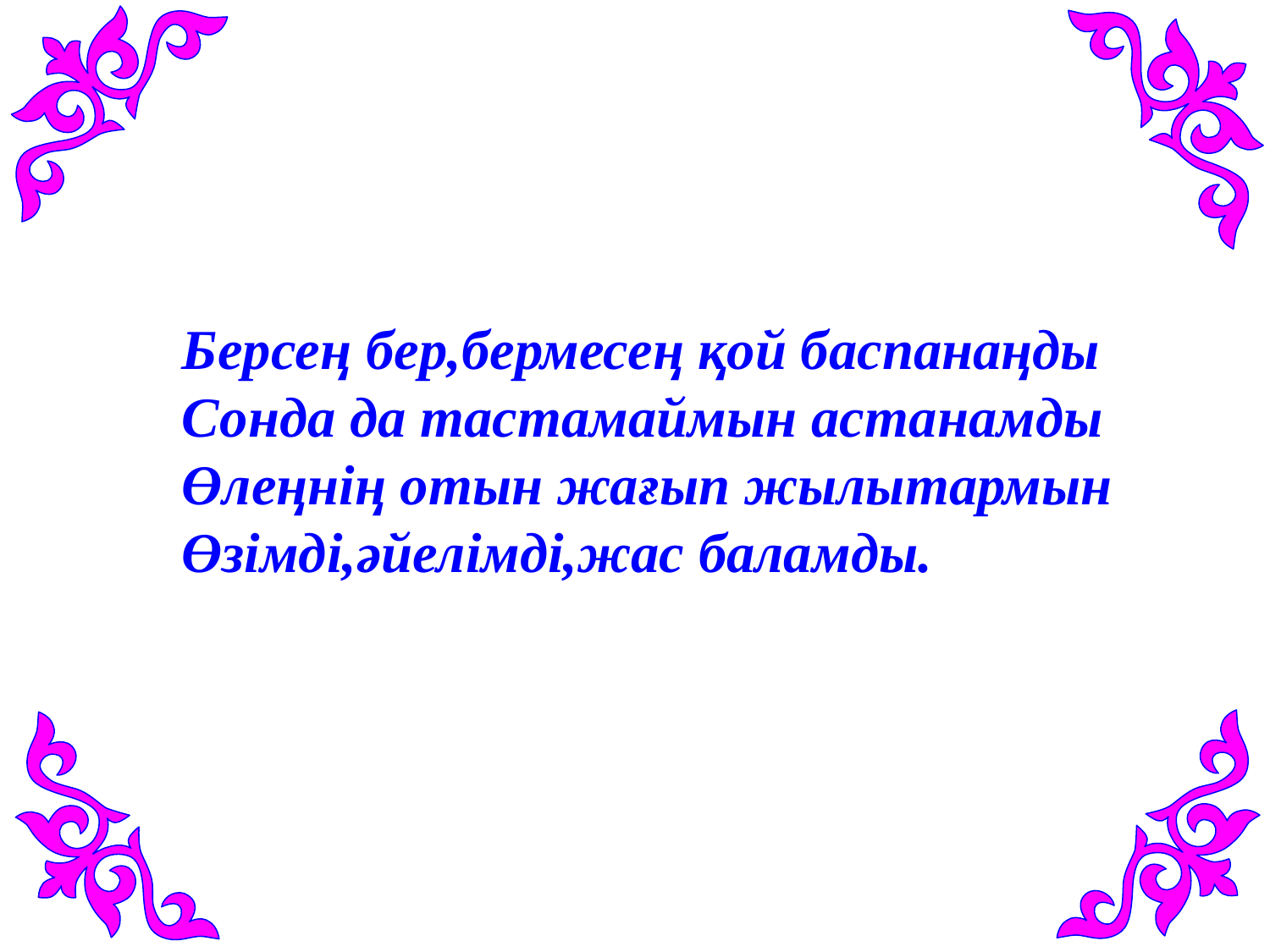

Берсең бер,бермесең қой баспанаңды
Сонда да тастамаймын астанамды
Өлеңнің отын жағып жылытармын
Өзімді,әйелімді,жас баламды.